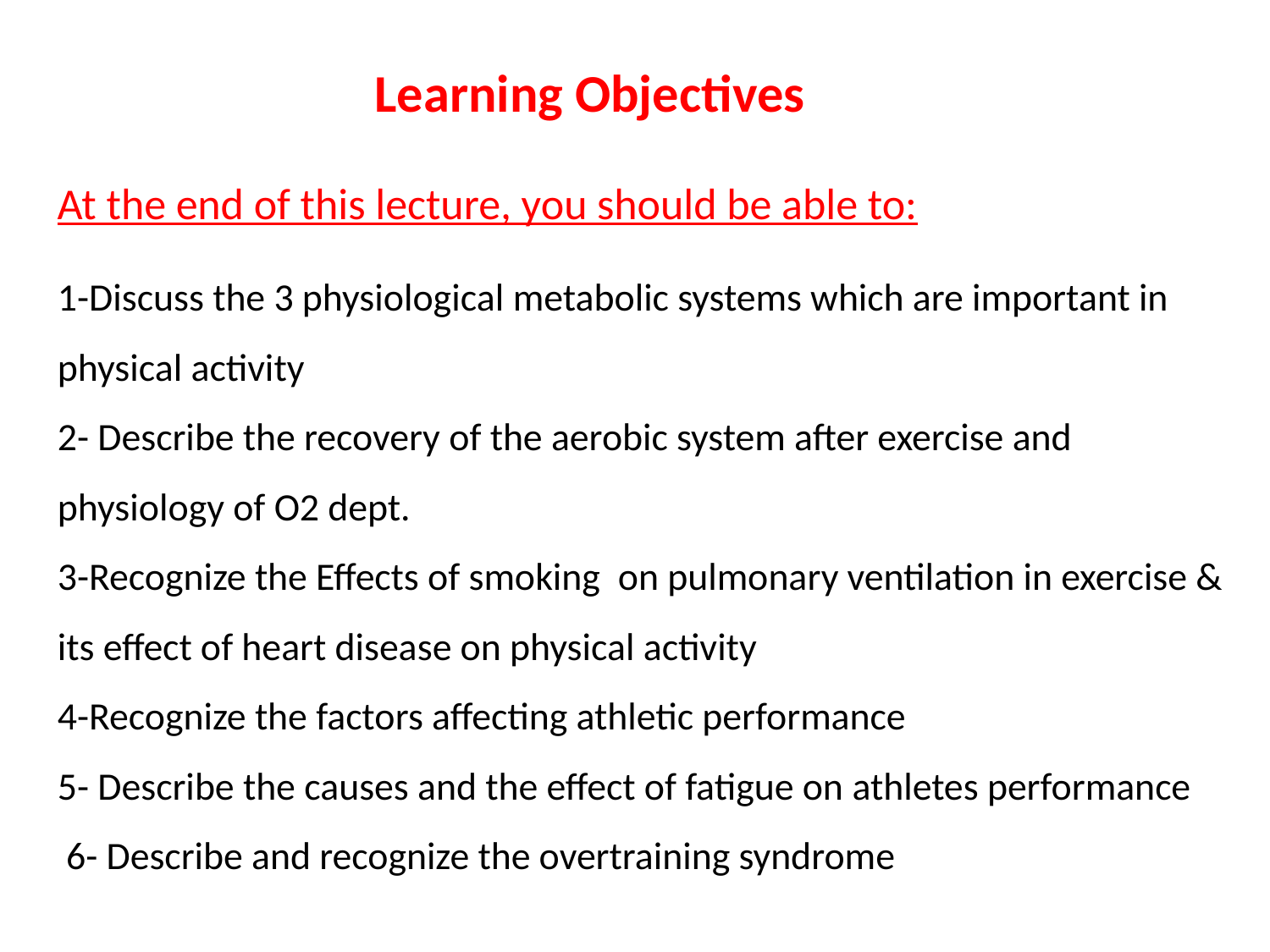

Learning Objectives

At the end of this lecture, you should be able to:
1-Discuss the 3 physiological metabolic systems which are important in physical activity
2- Describe the recovery of the aerobic system after exercise and physiology of O2 dept.
3-Recognize the Effects of smoking  on pulmonary ventilation in exercise & its effect of heart disease on physical activity
4-Recognize the factors affecting athletic performance
5- Describe the causes and the effect of fatigue on athletes performance
 6- Describe and recognize the overtraining syndrome